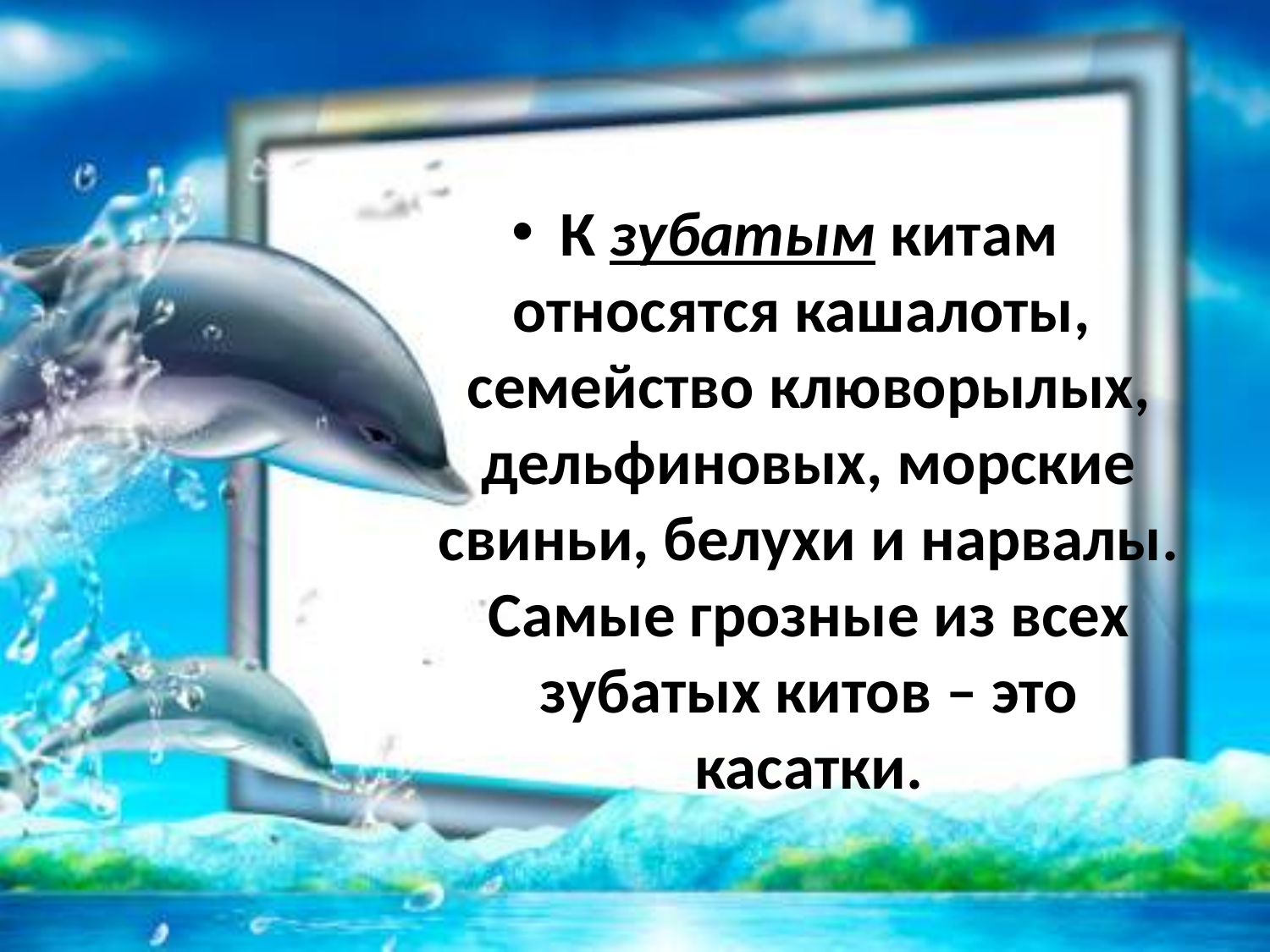

К зубатым китам относятся кашалоты,  семейство клюворылых, дельфиновых, морские свиньи, белухи и нарвалы. Самые грозные из всех зубатых китов – это касатки.